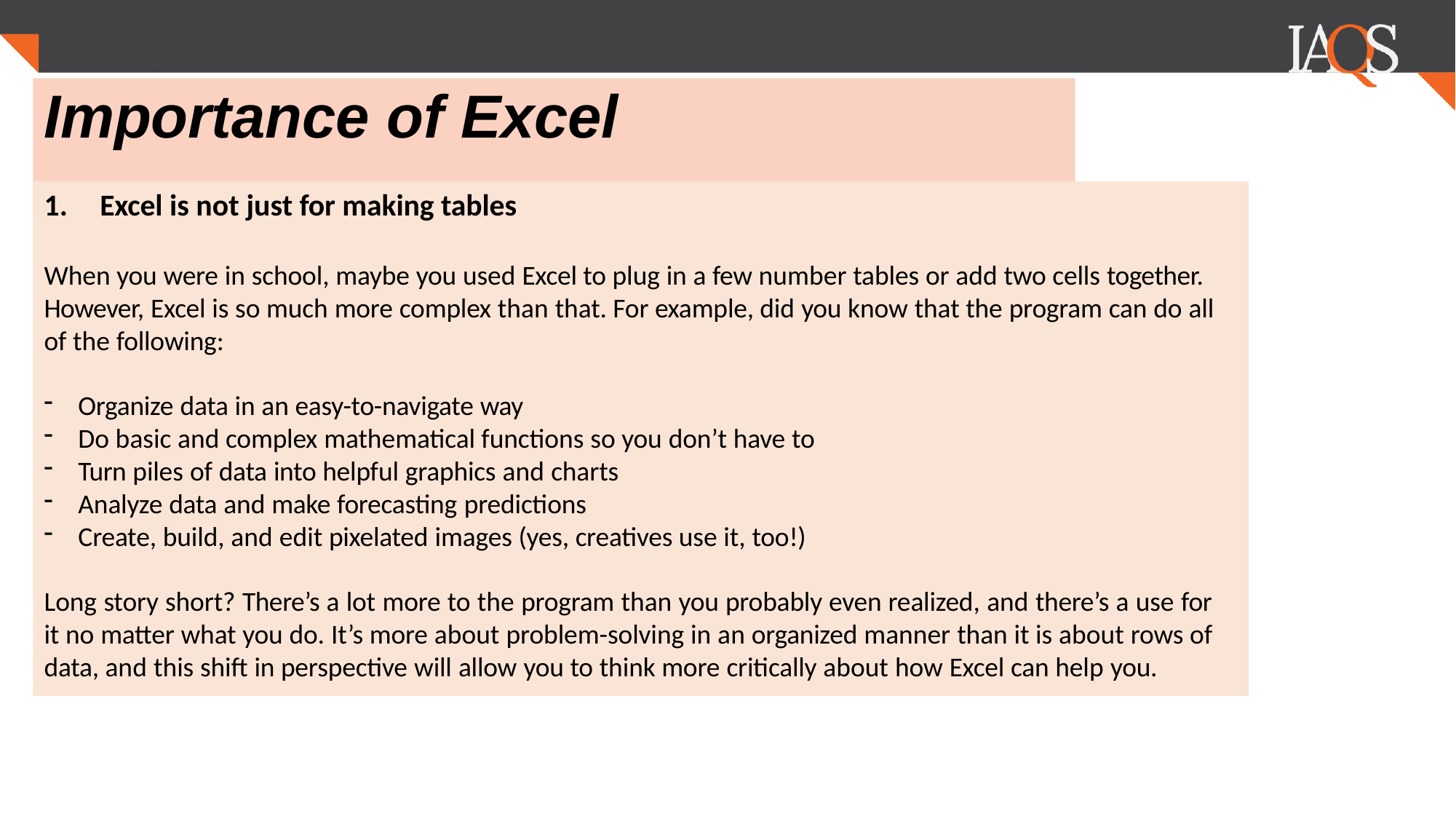

.
# Importance of Excel

1.	Excel is not just for making tables

When you were in school, maybe you used Excel to plug in a few number tables or add two cells together.  However, Excel is so much more complex than that. For example, did you know that the program can do all  of the following:

Organize data in an easy-to-navigate way
Do basic and complex mathematical functions so you don’t have to
Turn piles of data into helpful graphics and charts
Analyze data and make forecasting predictions
Create, build, and edit pixelated images (yes, creatives use it, too!)

Long story short? There’s a lot more to the program than you probably even realized, and there’s a use for  it no matter what you do. It’s more about problem-solving in an organized manner than it is about rows of  data, and this shift in perspective will allow you to think more critically about how Excel can help you.